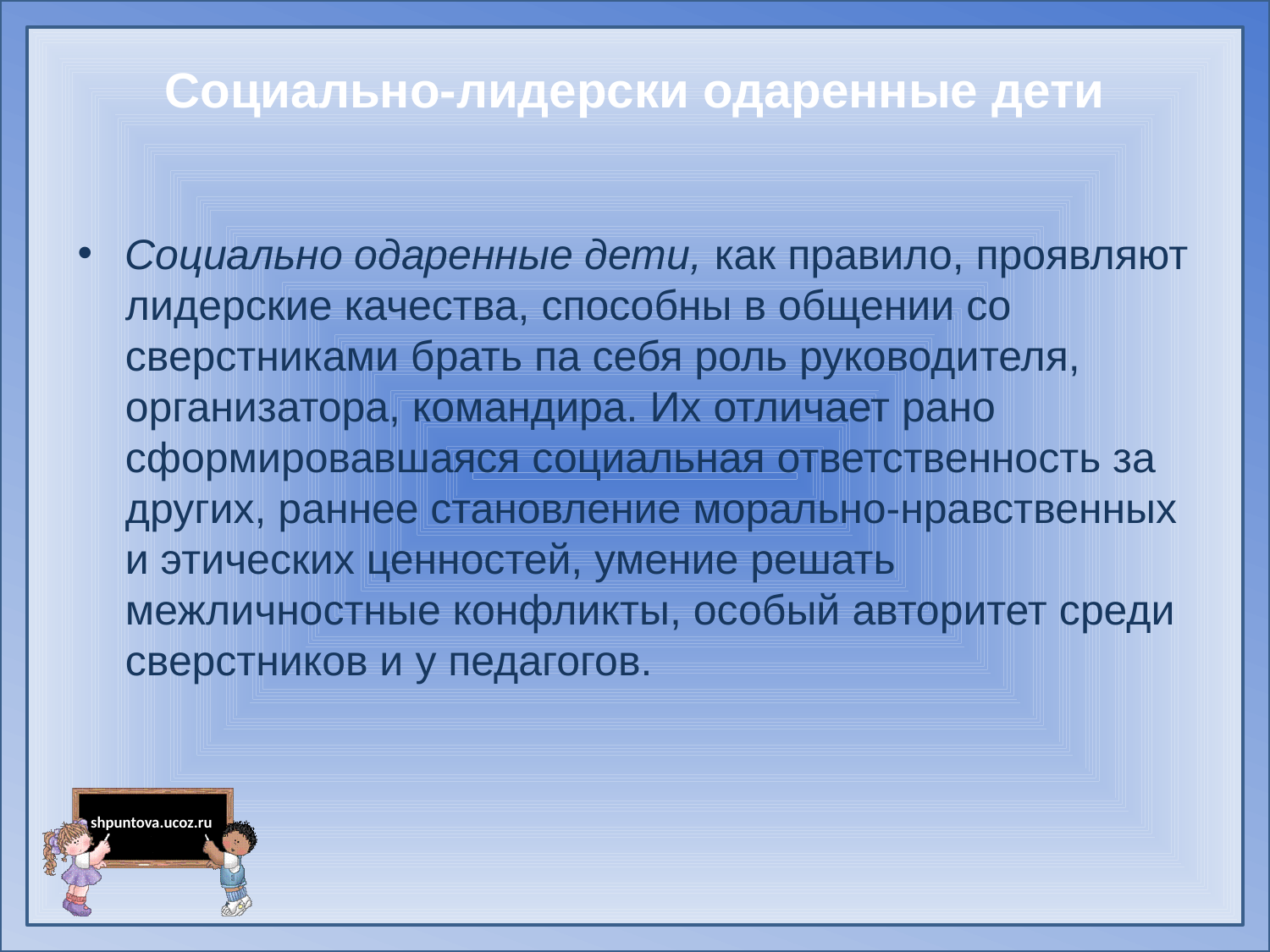

# Социально-лидерски одаренные дети
Социально одаренные дети, как правило, проявляют лидерские качества, способны в общении со сверстниками брать па себя роль руководи­теля, организатора, командира. Их отличает рано сформировавшаяся социальная ответственность за других, раннее становление морально-нравственных и этических ценностей, умение решать межличностные конфликты, особый авторитет среди сверстников и у педагогов.